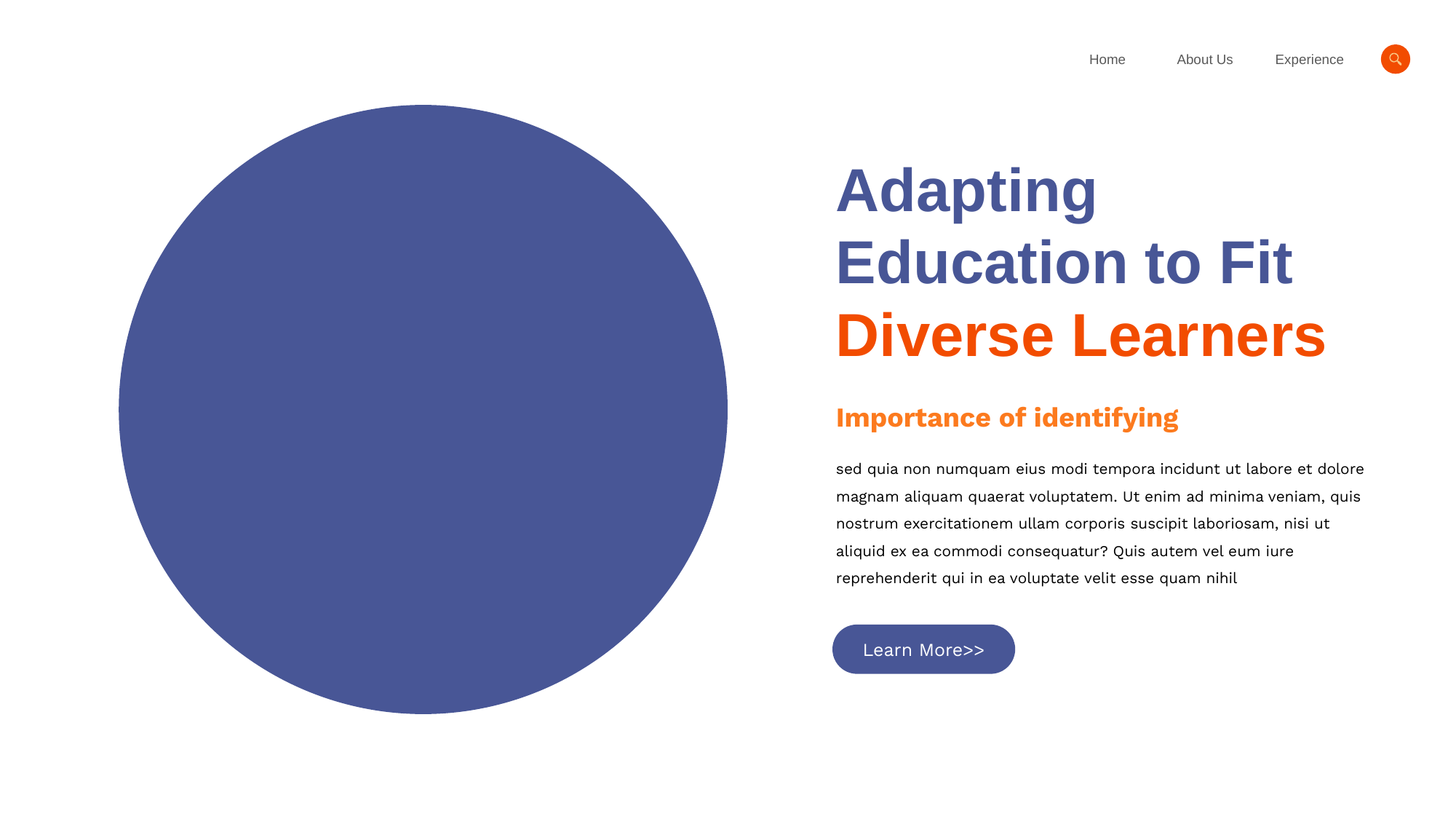

Adapting Education to Fit Diverse Learners
Importance of identifying
sed quia non numquam eius modi tempora incidunt ut labore et dolore magnam aliquam quaerat voluptatem. Ut enim ad minima veniam, quis nostrum exercitationem ullam corporis suscipit laboriosam, nisi ut aliquid ex ea commodi consequatur? Quis autem vel eum iure reprehenderit qui in ea voluptate velit esse quam nihil

Learn More>>